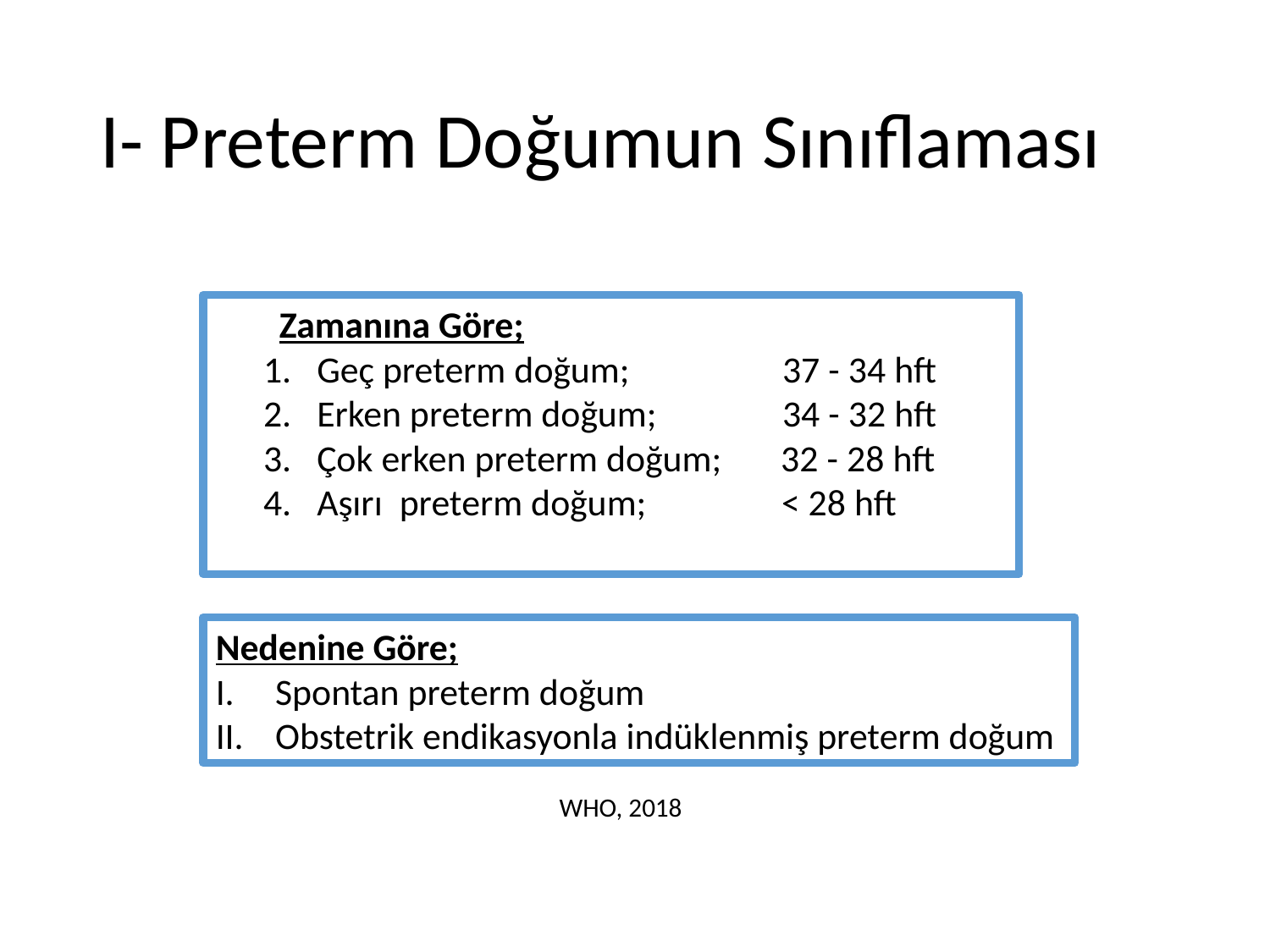

# I- Preterm Doğumun Sınıflaması
Zamanına Göre;
Geç preterm doğum;	          37 - 34 hft
Erken preterm doğum; 	          34 - 32 hft
Çok erken preterm doğum;       32 - 28 hft
Aşırı  preterm doğum;                < 28 hft

Nedenine Göre;
Spontan preterm doğum
Obstetrik endikasyonla indüklenmiş preterm doğum
WHO, 2018